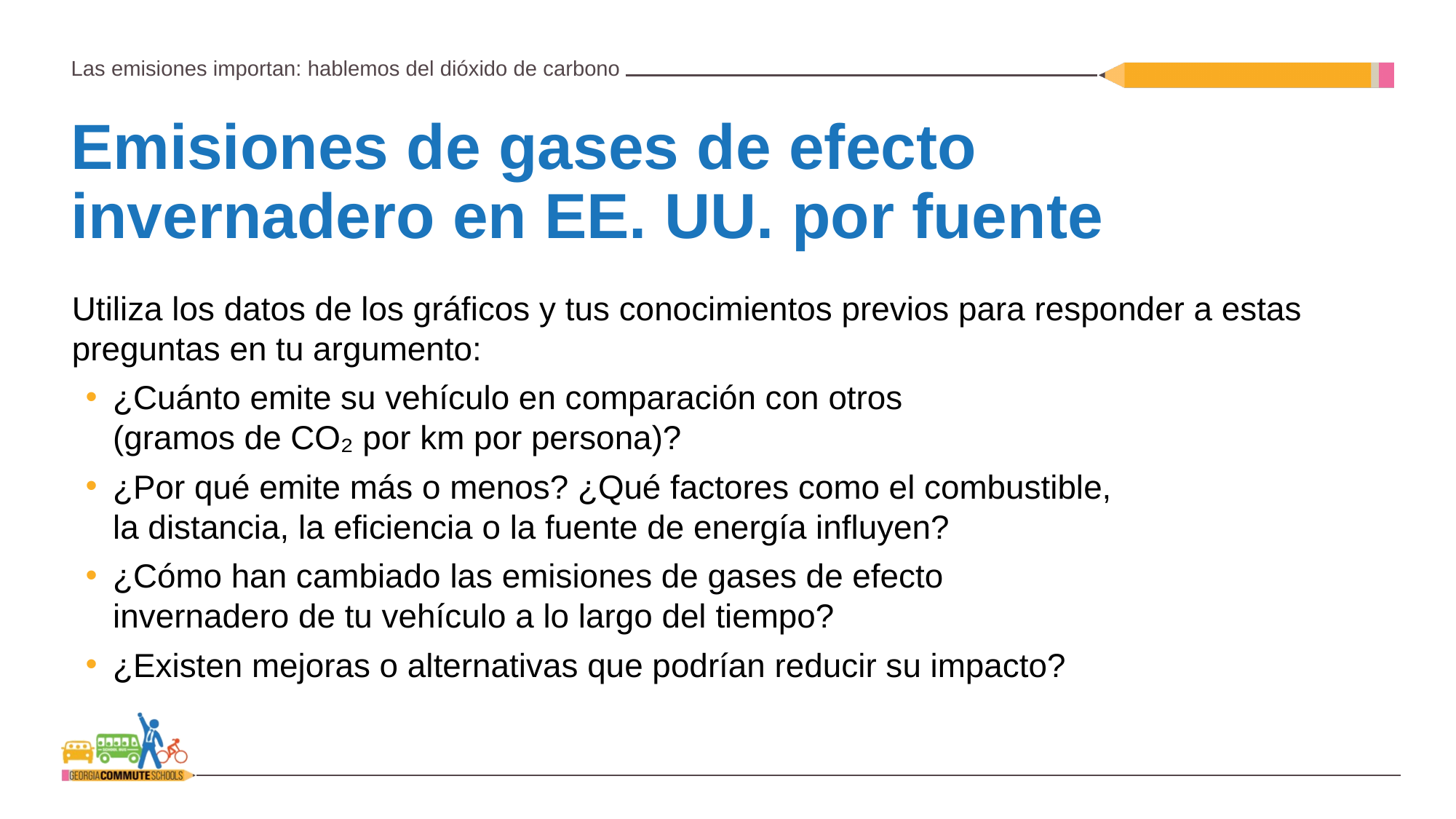

# Emisiones de gases de efecto invernadero en EE. UU. por fuente
Utiliza los datos de los gráficos y tus conocimientos previos para responder a estas preguntas en tu argumento:
¿Cuánto emite su vehículo en comparación con otros
(gramos de CO₂ por km por persona)?
¿Por qué emite más o menos? ¿Qué factores como el combustible,
la distancia, la eficiencia o la fuente de energía influyen?
¿Cómo han cambiado las emisiones de gases de efecto
invernadero de tu vehículo a lo largo del tiempo?
¿Existen mejoras o alternativas que podrían reducir su impacto?